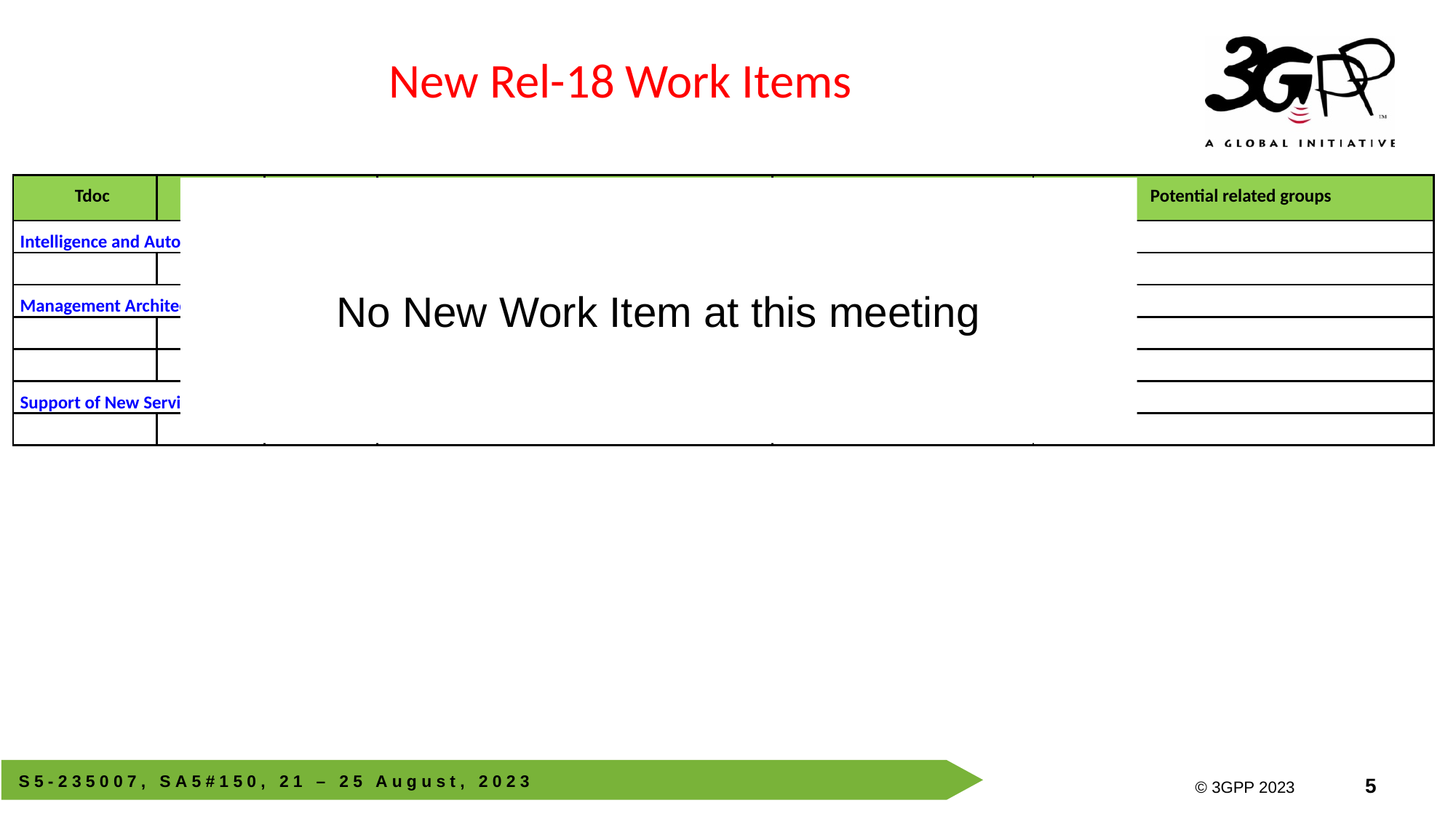

New Rel-18 Work Items
| Tdoc | Type | Release | Title | Source | Potential related groups |
| --- | --- | --- | --- | --- | --- |
| Intelligence and Automation |  |  |  |  |  |
|  |  |  |  |  |  |
| Management Architecture and Mechanisms |  |  |  |  |  |
|  |  |  |  |  |  |
|  |  |  |  |  |  |
| Support of New Services |  |  |  |  |  |
|  |  |  |  |  |  |

No New Work Item at this meeting